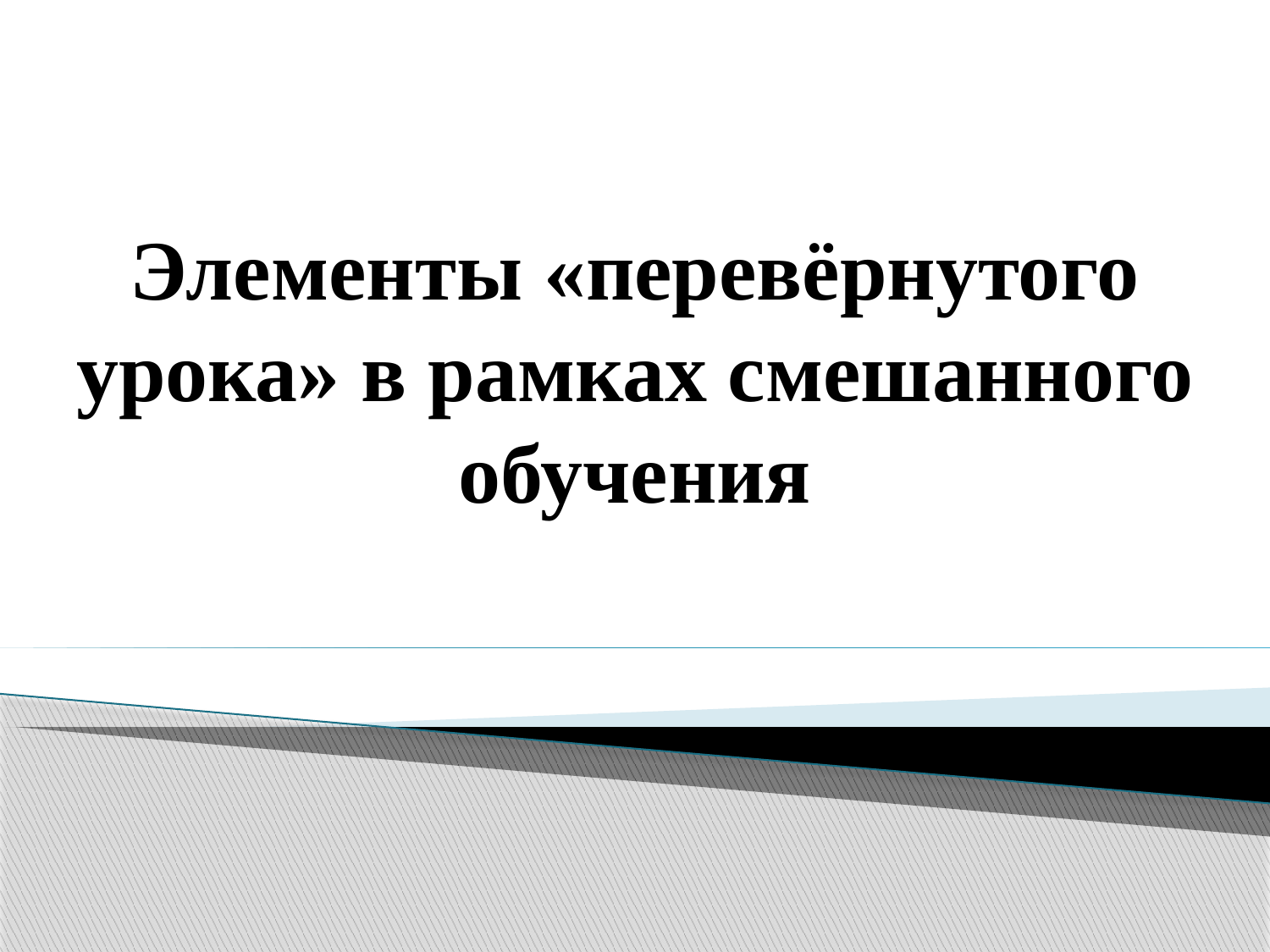

# Элементы «перевёрнутого урока» в рамках смешанного обучения